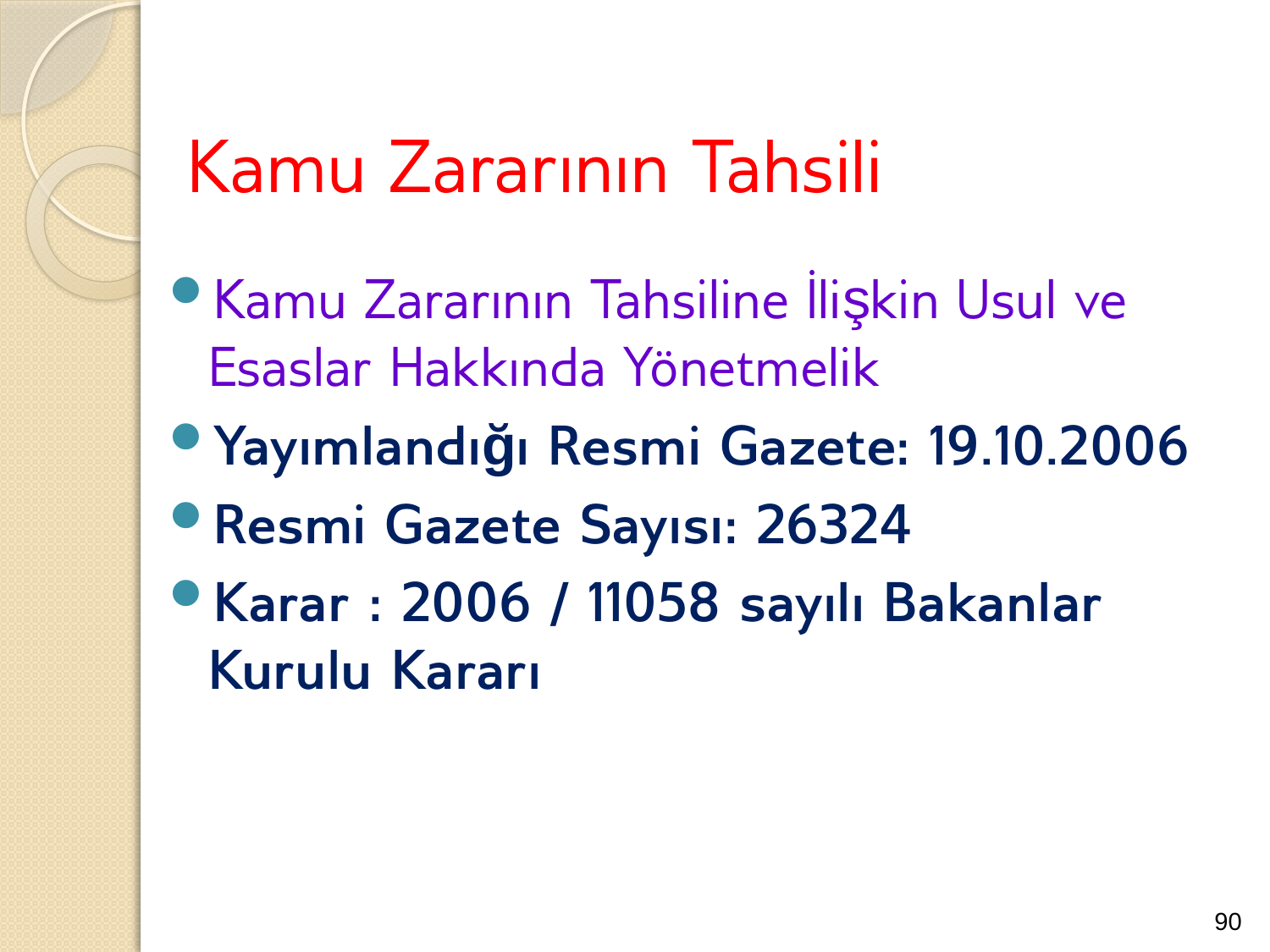

# Kamu Zararının Tahsili
Kamu Zararının Tahsiline İlişkin Usul ve Esaslar Hakkında Yönetmelik
Yayımlandığı Resmi Gazete: 19.10.2006
Resmi Gazete Sayısı: 26324
Karar : 2006 / 11058 sayılı Bakanlar Kurulu Kararı
90